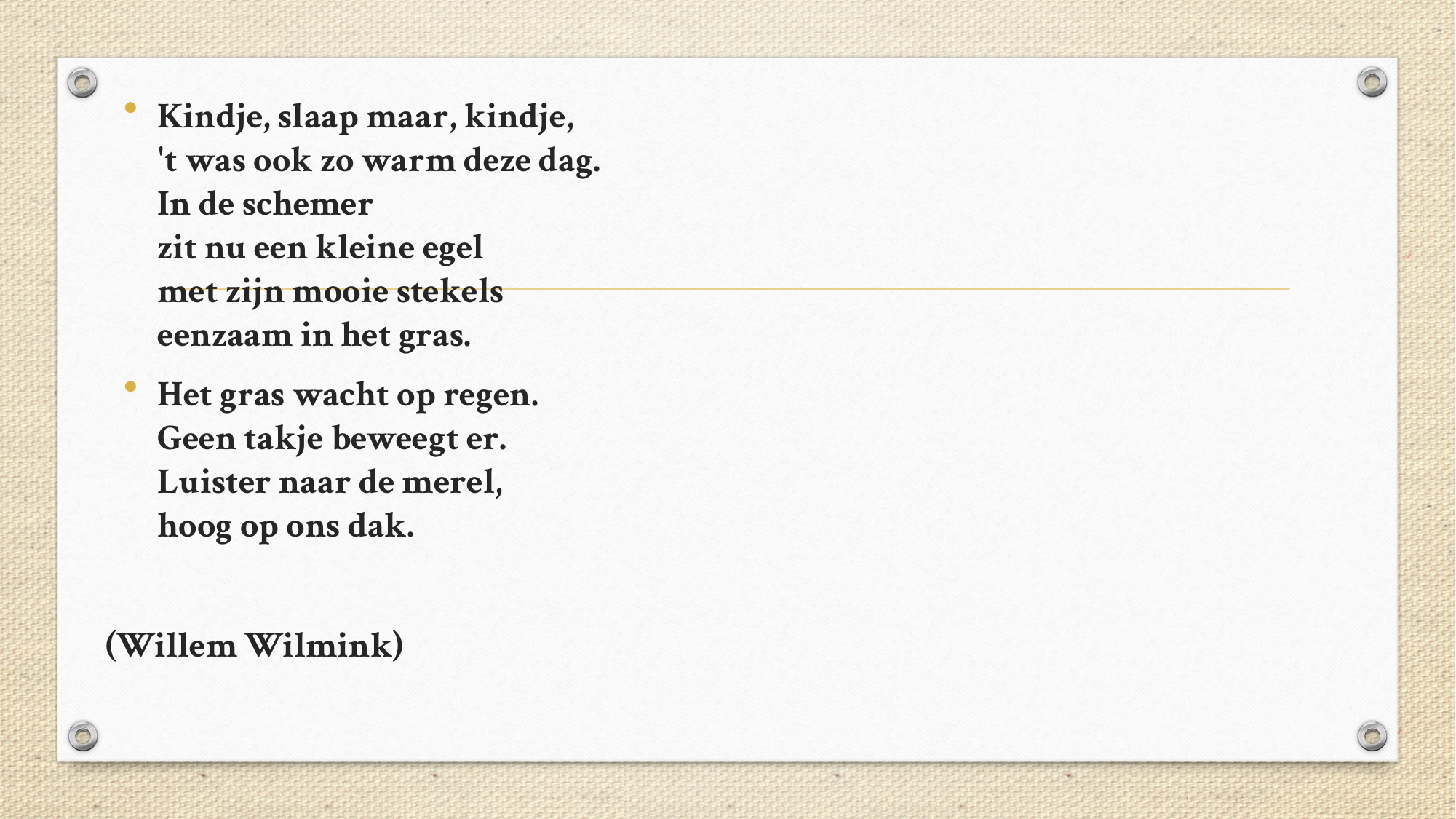

Kindje, slaap maar, kindje,
't was ook zo warm deze dag. 
In de schemer 
zit nu een kleine egel 
met zijn mooie stekels 
eenzaam in het gras.
Het gras wacht op regen.
Geen takje beweegt er. 
Luister naar de merel, 
hoog op ons dak.

(Willem Wilmink)